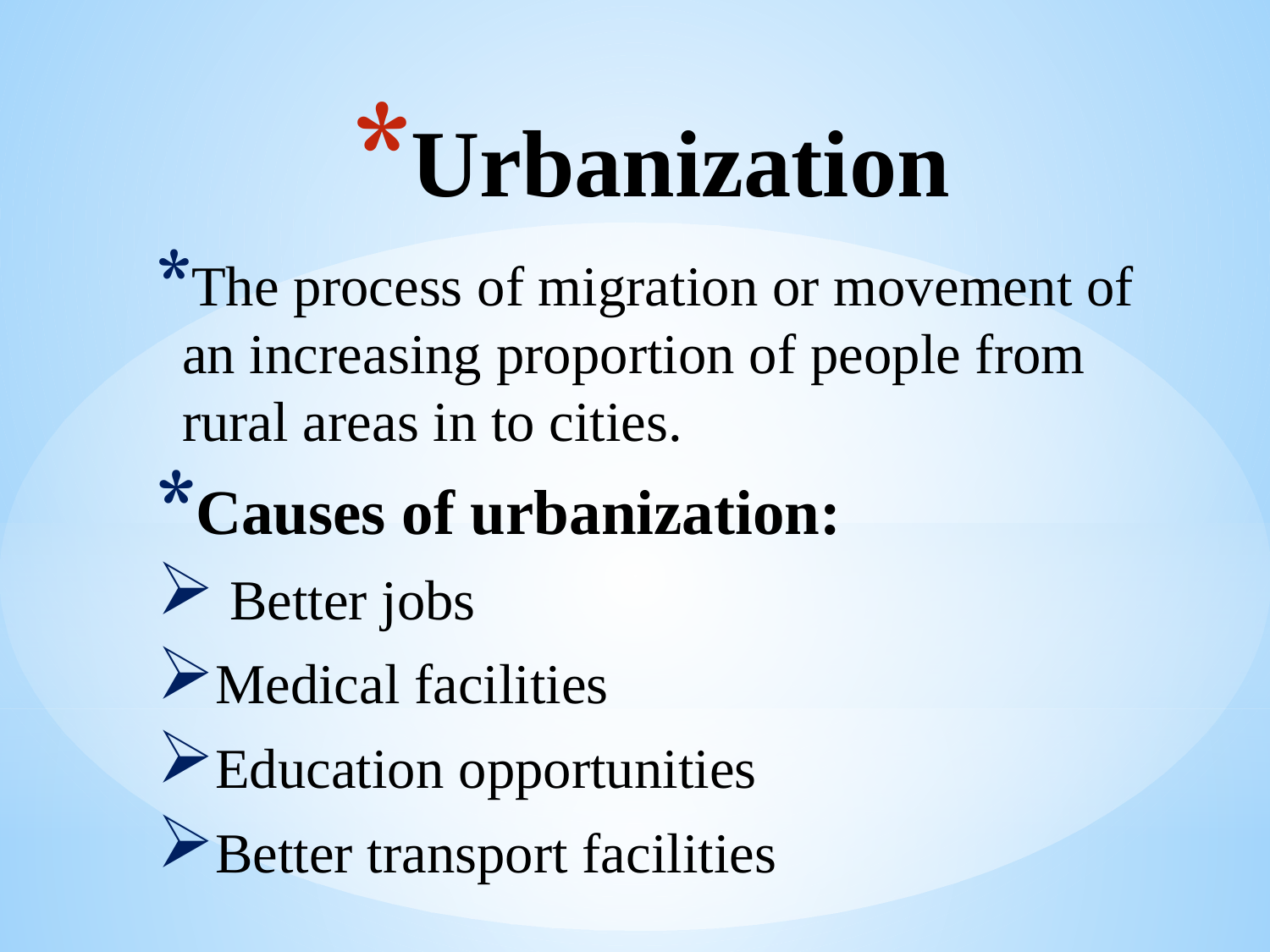

# Urbanization
The process of migration or movement of an increasing proportion of people from rural areas in to cities.
Causes of urbanization:
 Better jobs
Medical facilities
Education opportunities
Better transport facilities